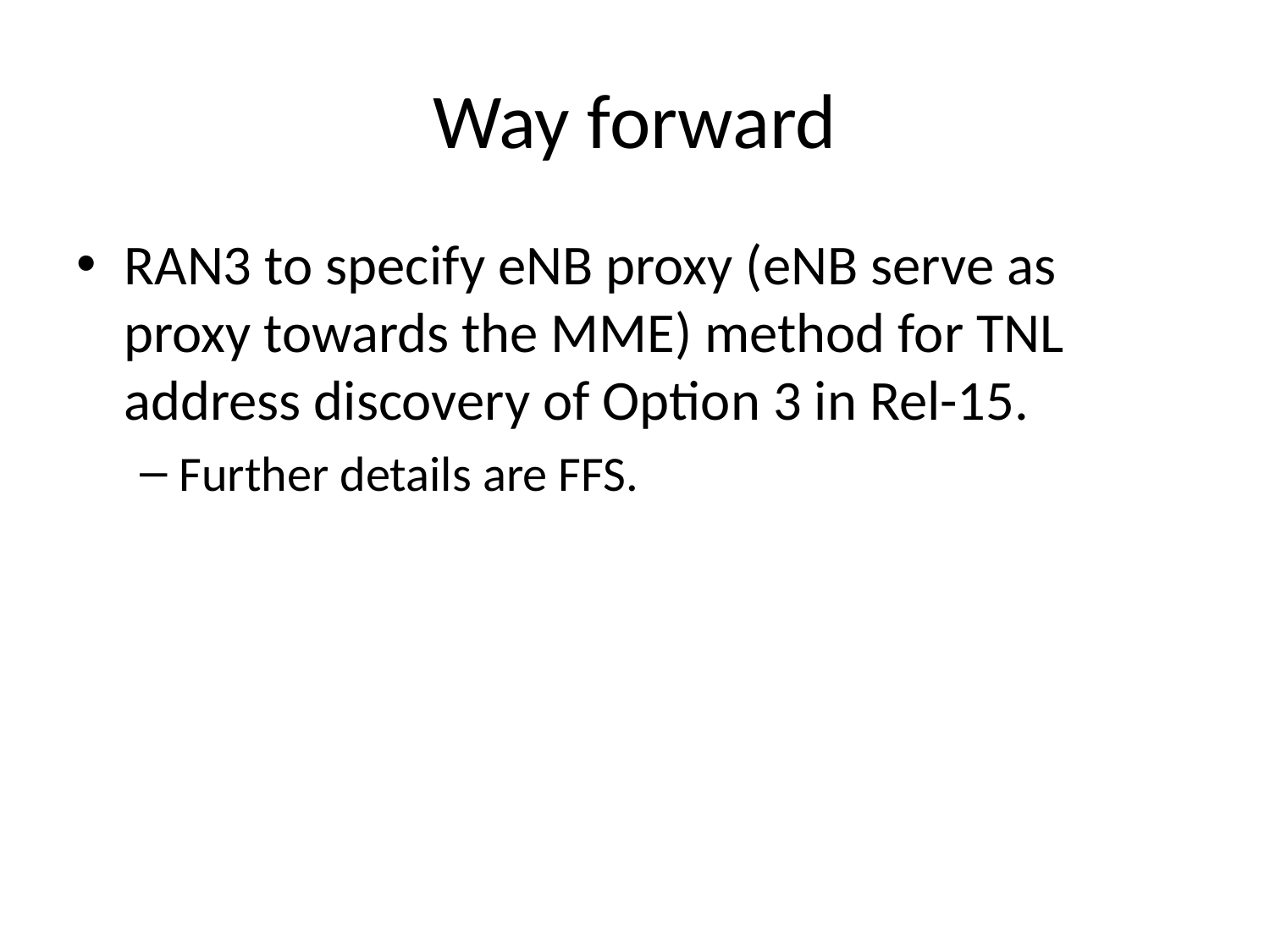

# Way forward
RAN3 to specify eNB proxy (eNB serve as proxy towards the MME) method for TNL address discovery of Option 3 in Rel-15.
Further details are FFS.